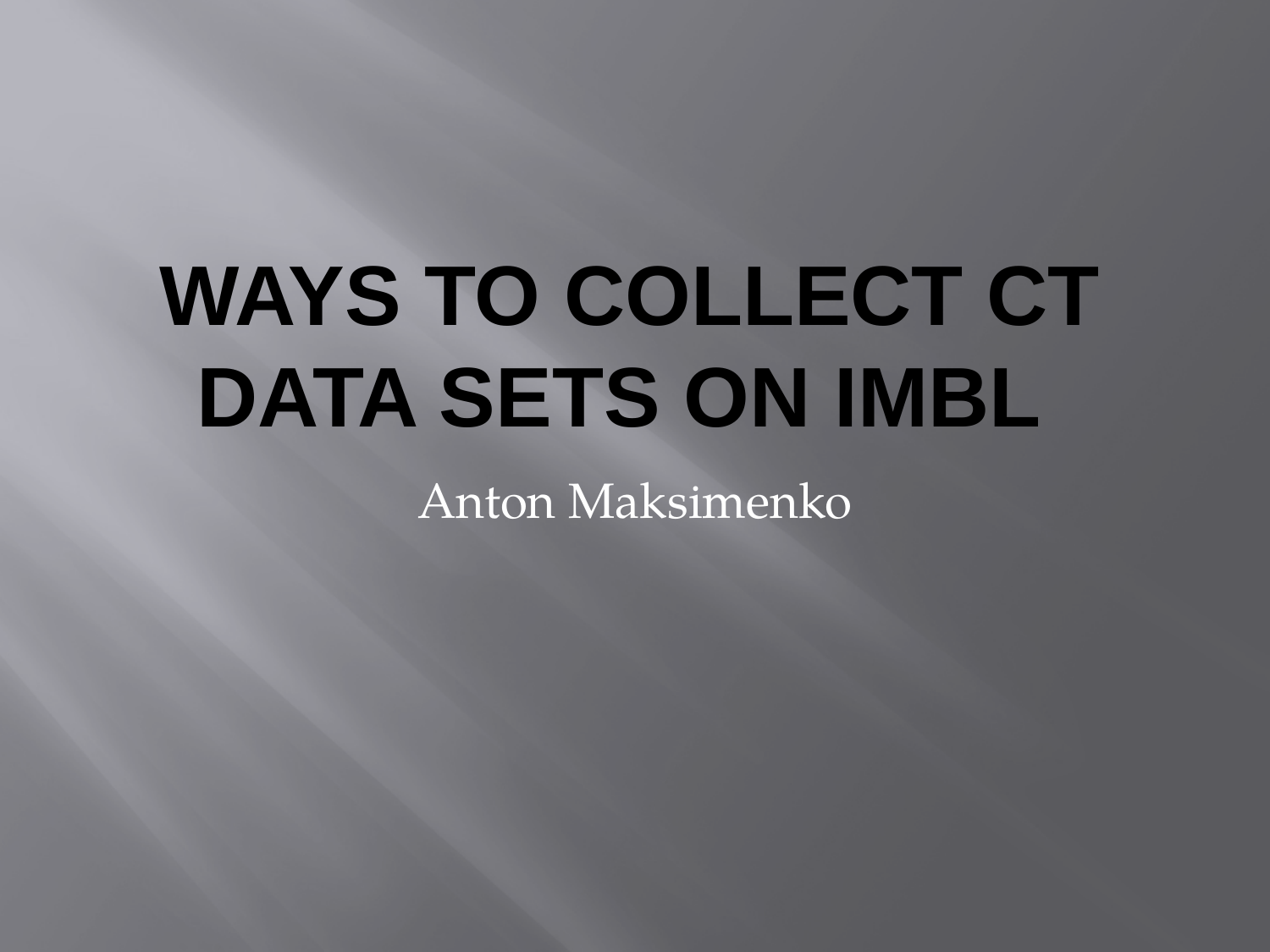

# Ways to collect CT data sets on IMBL
Anton Maksimenko